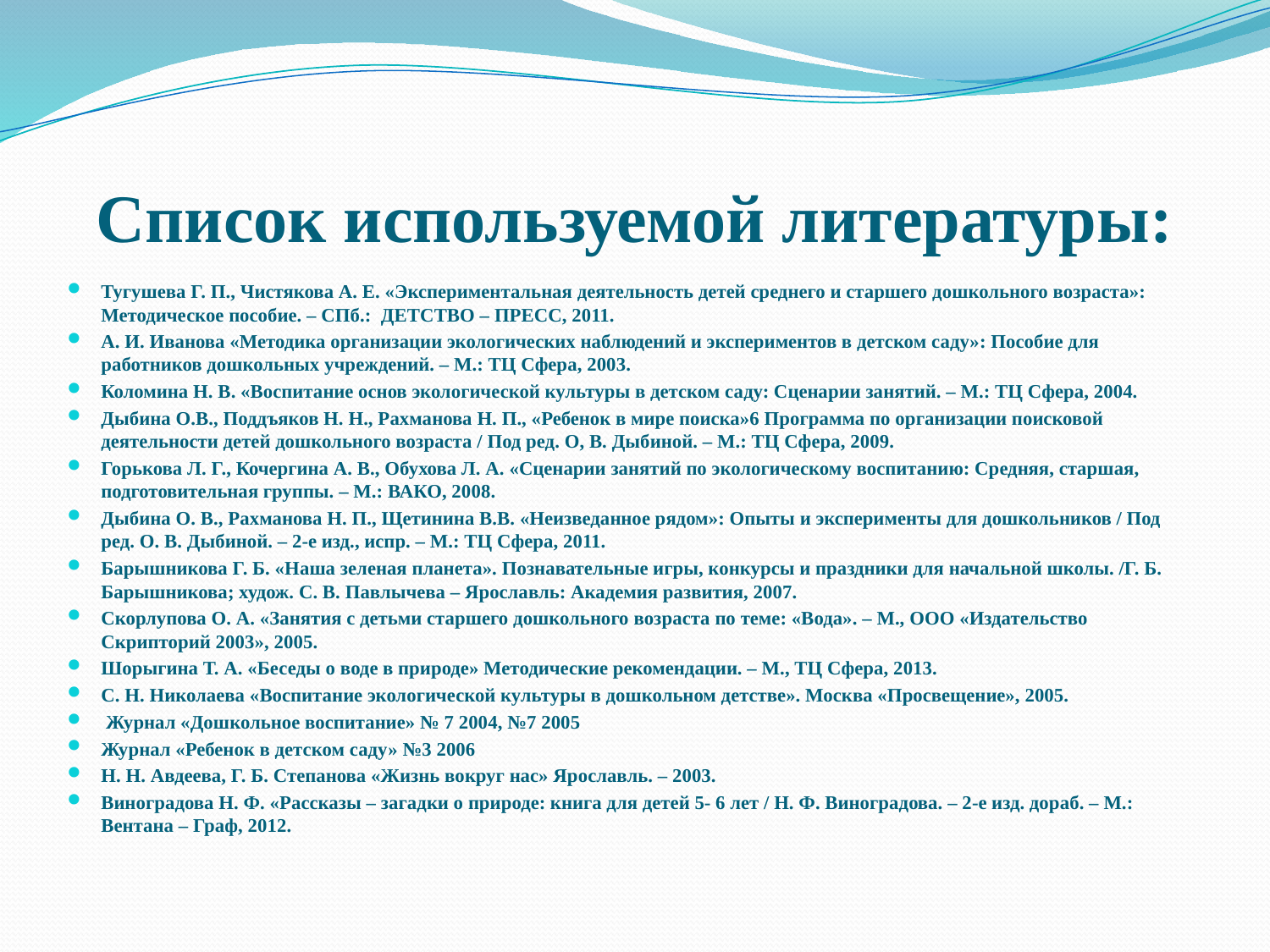

# Список используемой литературы:

Тугушева Г. П., Чистякова А. Е. «Экспериментальная деятельность детей среднего и старшего дошкольного возраста»: Методическое пособие. – СПб.:  ДЕТСТВО – ПРЕСС, 2011.
А. И. Иванова «Методика организации экологических наблюдений и экспериментов в детском саду»: Пособие для работников дошкольных учреждений. – М.: ТЦ Сфера, 2003.
Коломина Н. В. «Воспитание основ экологической культуры в детском саду: Сценарии занятий. – М.: ТЦ Сфера, 2004.
Дыбина О.В., Поддъяков Н. Н., Рахманова Н. П., «Ребенок в мире поиска»6 Программа по организации поисковой деятельности детей дошкольного возраста / Под ред. О, В. Дыбиной. – М.: ТЦ Сфера, 2009.
Горькова Л. Г., Кочергина А. В., Обухова Л. А. «Сценарии занятий по экологическому воспитанию: Средняя, старшая, подготовительная группы. – М.: ВАКО, 2008.
Дыбина О. В., Рахманова Н. П., Щетинина В.В. «Неизведанное рядом»: Опыты и эксперименты для дошкольников / Под ред. О. В. Дыбиной. – 2-е изд., испр. – М.: ТЦ Сфера, 2011.
Барышникова Г. Б. «Наша зеленая планета». Познавательные игры, конкурсы и праздники для начальной школы. /Г. Б. Барышникова; худож. С. В. Павлычева – Ярославль: Академия развития, 2007.
Скорлупова О. А. «Занятия с детьми старшего дошкольного возраста по теме: «Вода». – М., ООО «Издательство Скрипторий 2003», 2005.
Шорыгина Т. А. «Беседы о воде в природе» Методические рекомендации. – М., ТЦ Сфера, 2013.
С. Н. Николаева «Воспитание экологической культуры в дошкольном детстве». Москва «Просвещение», 2005.
 Журнал «Дошкольное воспитание» № 7 2004, №7 2005
Журнал «Ребенок в детском саду» №3 2006
Н. Н. Авдеева, Г. Б. Степанова «Жизнь вокруг нас» Ярославль. – 2003.
Виноградова Н. Ф. «Рассказы – загадки о природе: книга для детей 5- 6 лет / Н. Ф. Виноградова. – 2-е изд. дораб. – М.: Вентана – Граф, 2012.